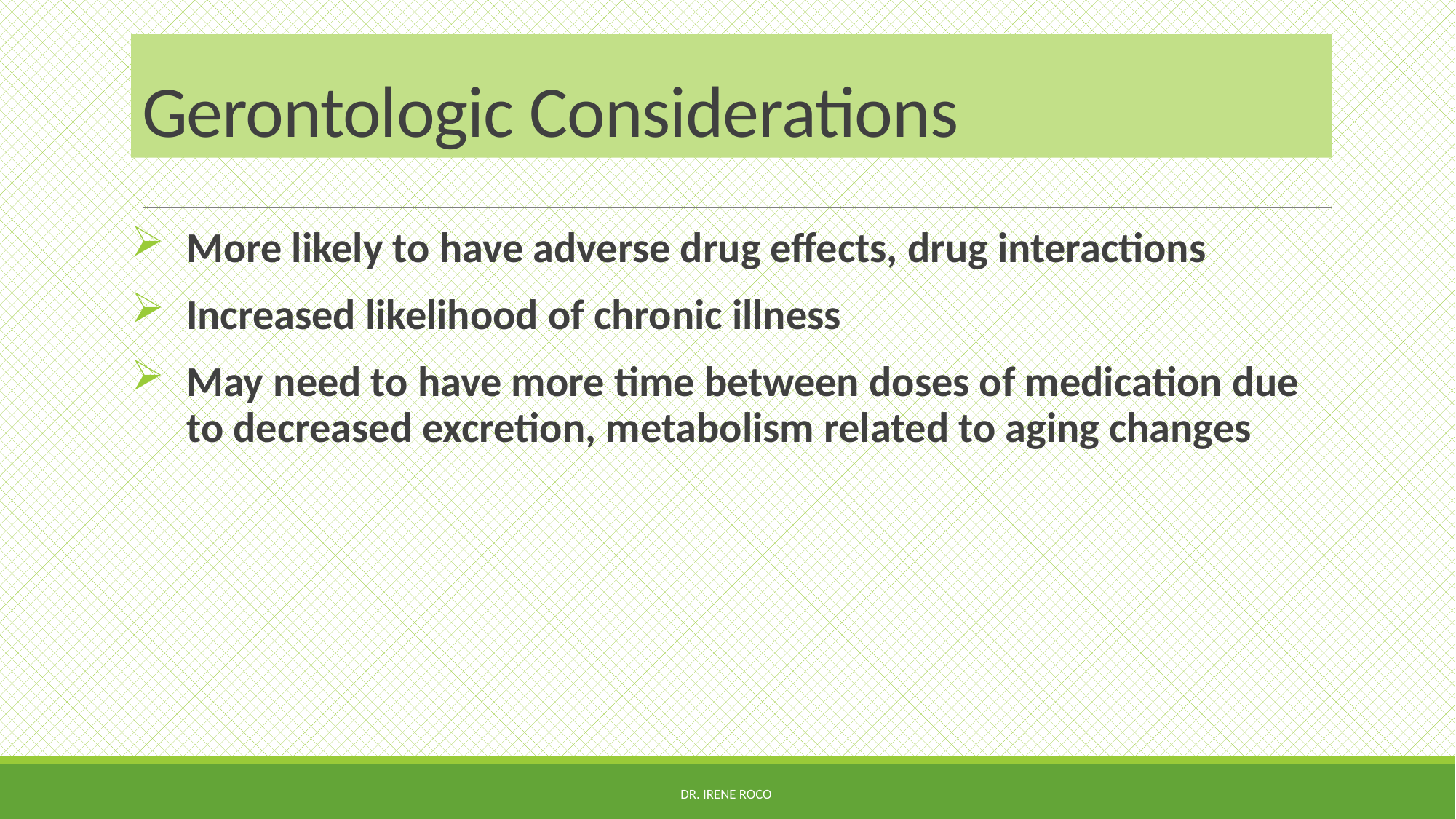

# Gerontologic Considerations
More likely to have adverse drug effects, drug interactions
Increased likelihood of chronic illness
May need to have more time between doses of medication due to decreased excretion, metabolism related to aging changes
Dr. Irene Roco